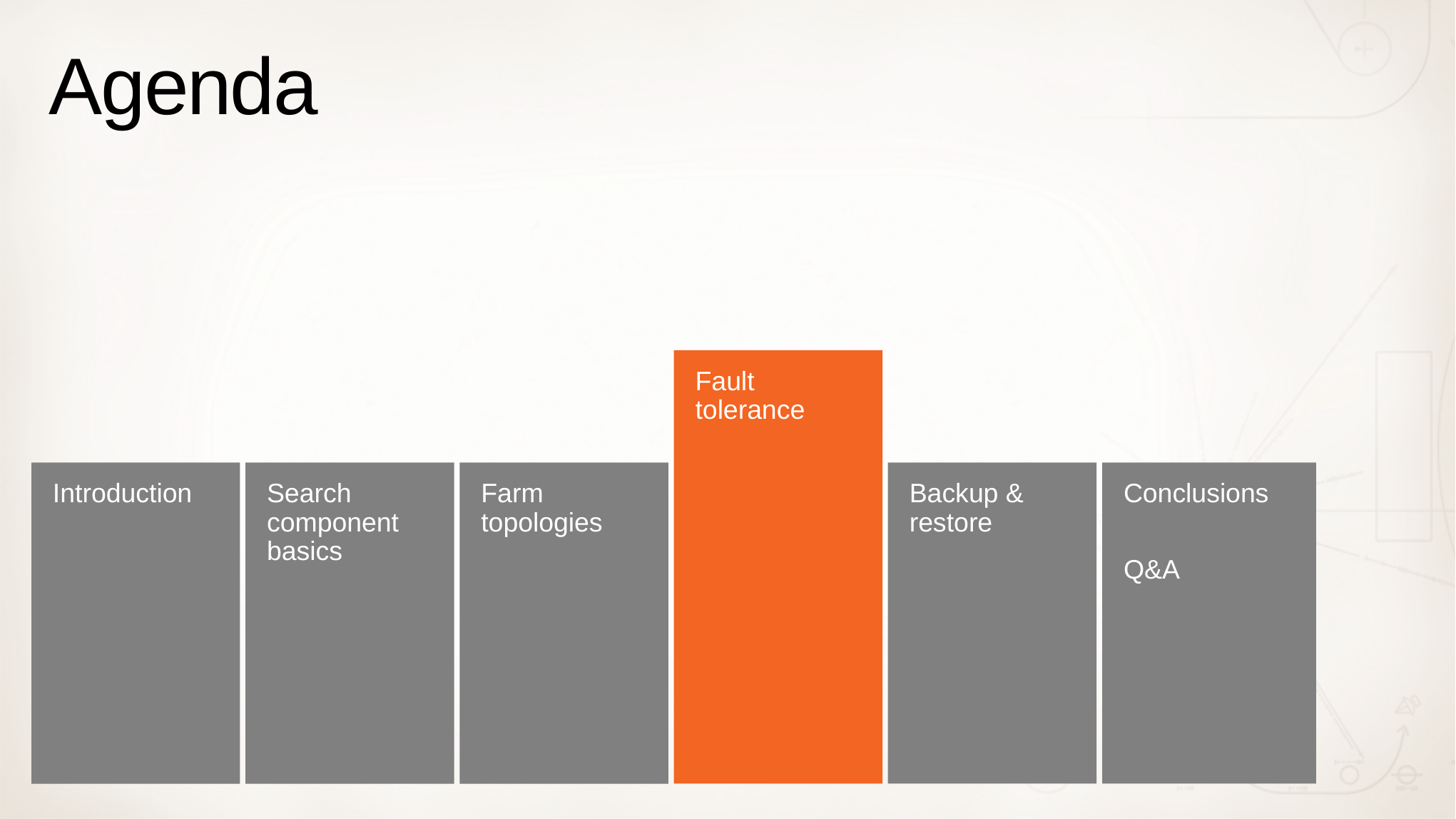

# Agenda
Fault tolerance
Introduction
Search component basics
Farm topologies
Backup & restore
Conclusions

Q&A